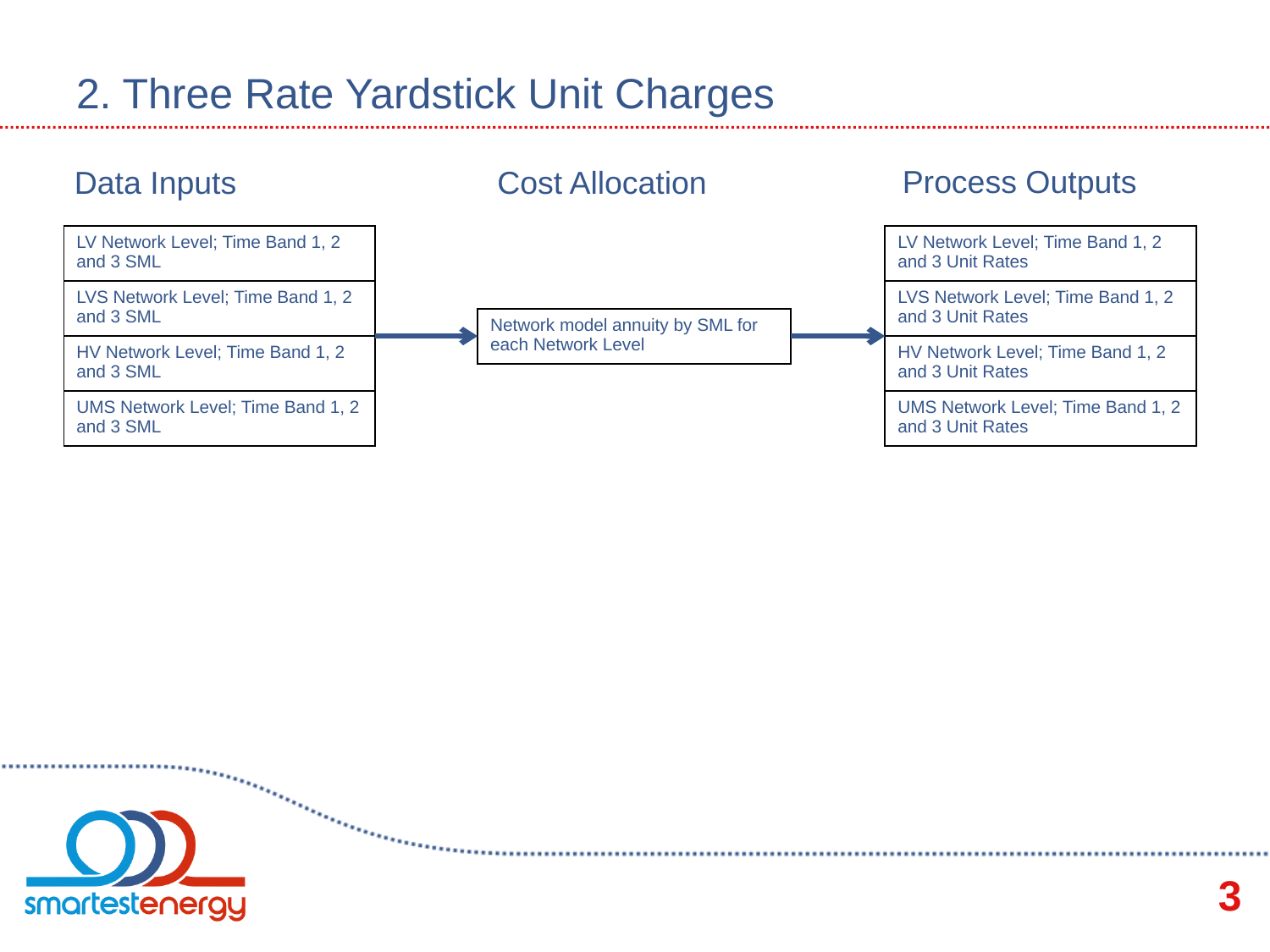

# 2. Three Rate Yardstick Unit Charges
Process Outputs
Data Inputs
Cost Allocation
| LV Network Level; Time Band 1, 2 and 3 SML |
| --- |
| LVS Network Level; Time Band 1, 2 and 3 SML |
| HV Network Level; Time Band 1, 2 and 3 SML |
| UMS Network Level; Time Band 1, 2 and 3 SML |
| LV Network Level; Time Band 1, 2 and 3 Unit Rates |
| --- |
| LVS Network Level; Time Band 1, 2 and 3 Unit Rates |
| HV Network Level; Time Band 1, 2 and 3 Unit Rates |
| UMS Network Level; Time Band 1, 2 and 3 Unit Rates |
| Network model annuity by SML for each Network Level |
| --- |
3